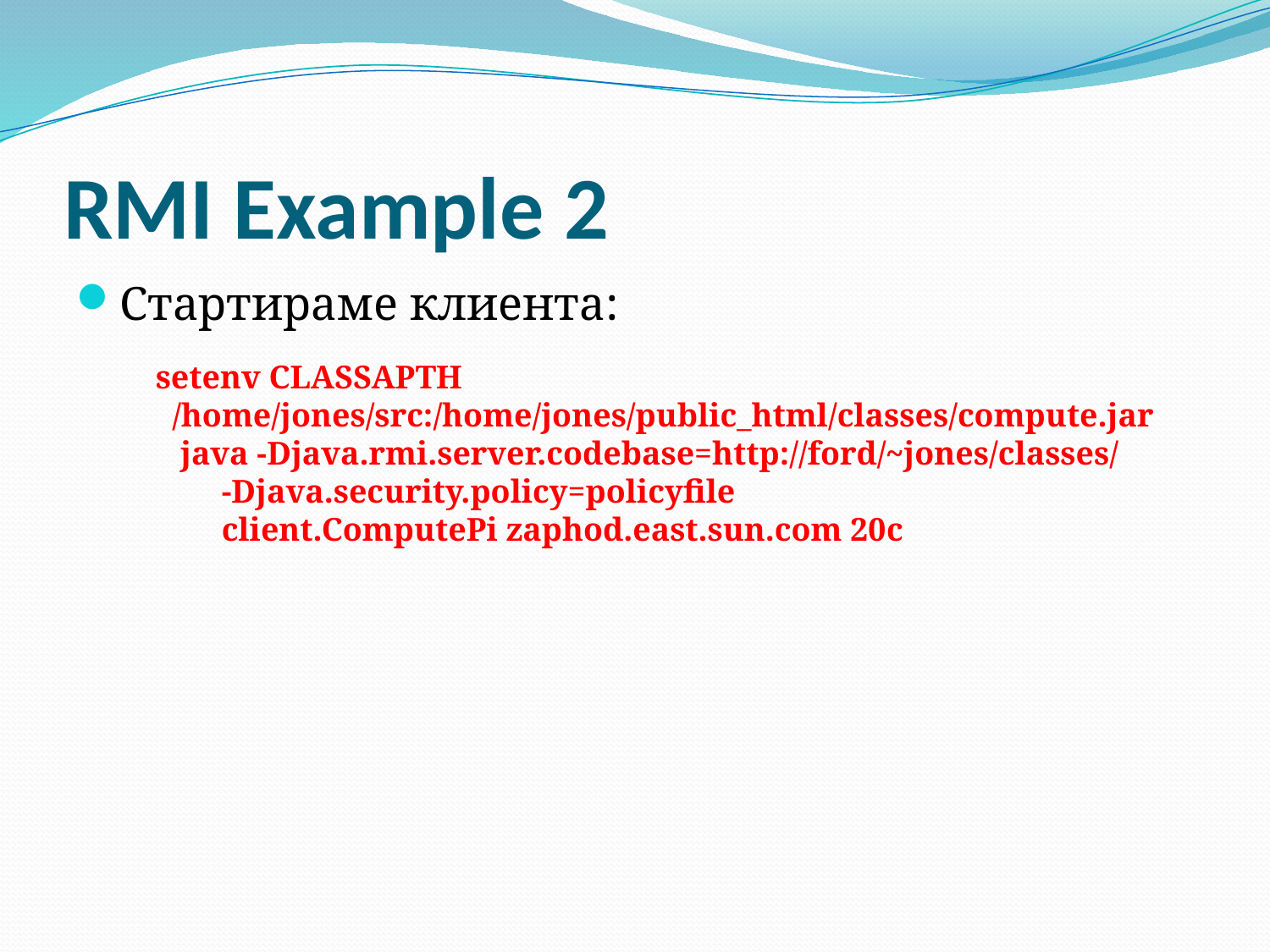

# RMI Example 2
Стартираме клиента:
 setenv CLASSAPTH
   /home/jones/src:/home/jones/public_html/classes/compute.jar
    java -Djava.rmi.server.codebase=http://ford/~jones/classes/
         -Djava.security.policy=policyfile
         client.ComputePi zaphod.east.sun.com 20с